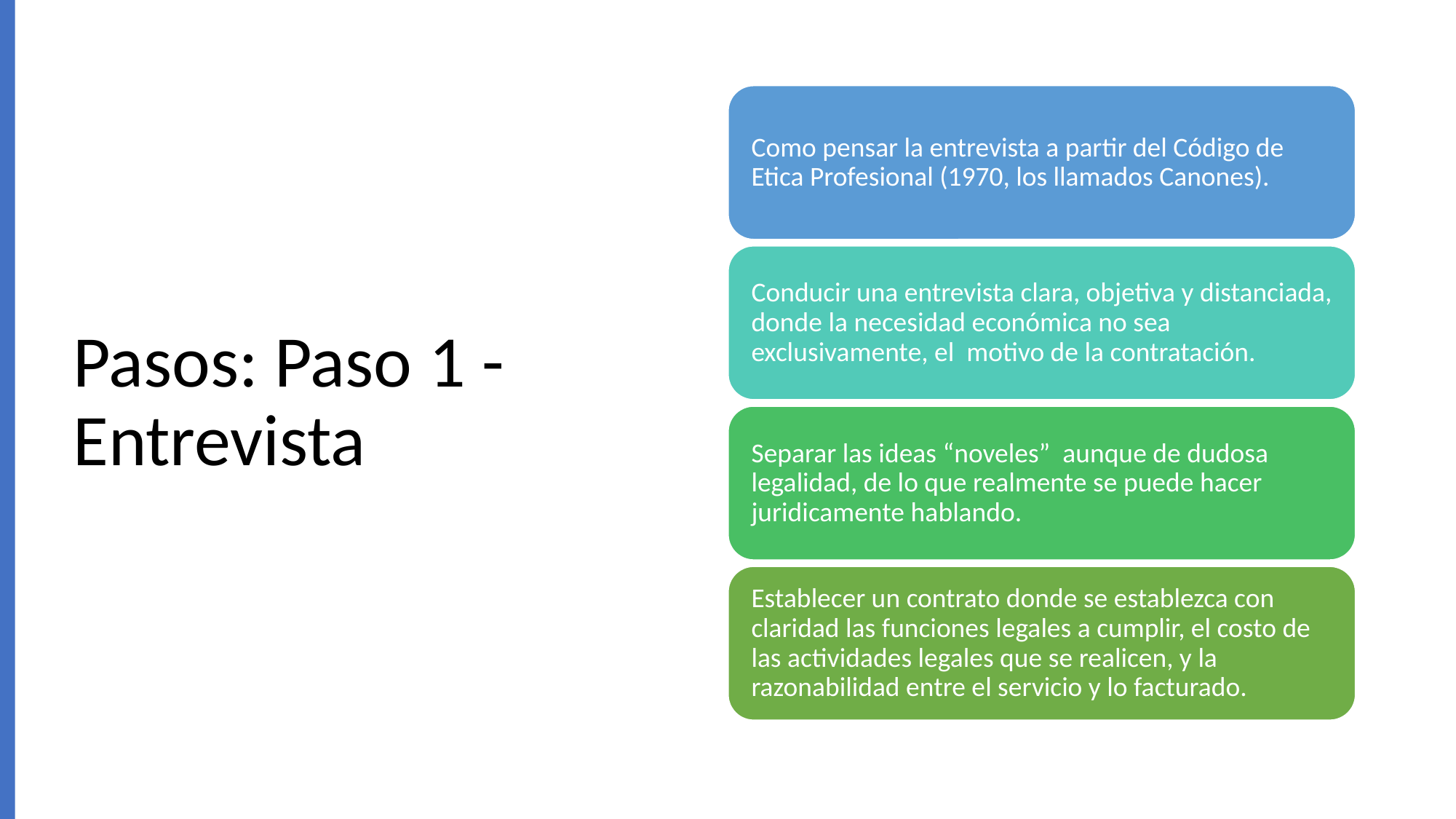

# Pasos: Paso 1 - Entrevista
Como pensar la entrevista a partir del Código de Etica Profesional (1970, los llamados Canones).
Conducir una entrevista clara, objetiva y distanciada, donde la necesidad económica no sea exclusivamente, el  motivo de la contratación.
Separar las ideas “noveles”  aunque de dudosa  legalidad, de lo que realmente se puede hacer juridicamente hablando.
Establecer un contrato donde se establezca con claridad las funciones legales a cumplir, el costo de las actividades legales que se realicen, y la razonabilidad entre el servicio y lo facturado.